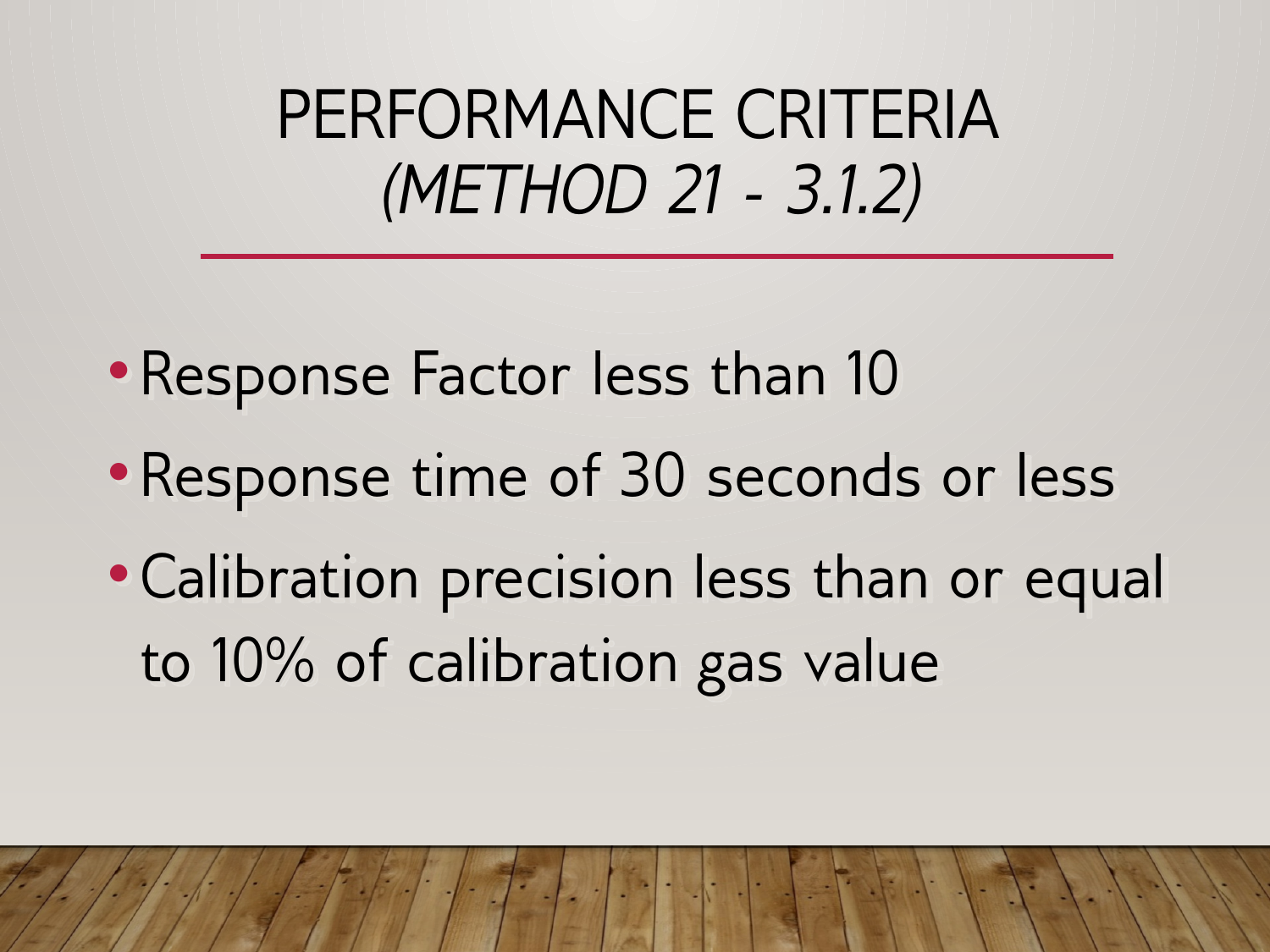

# Performance Criteria (Method 21 - 3.1.2)
Response Factor less than 10
Response time of 30 seconds or less
Calibration precision less than or equal to 10% of calibration gas value